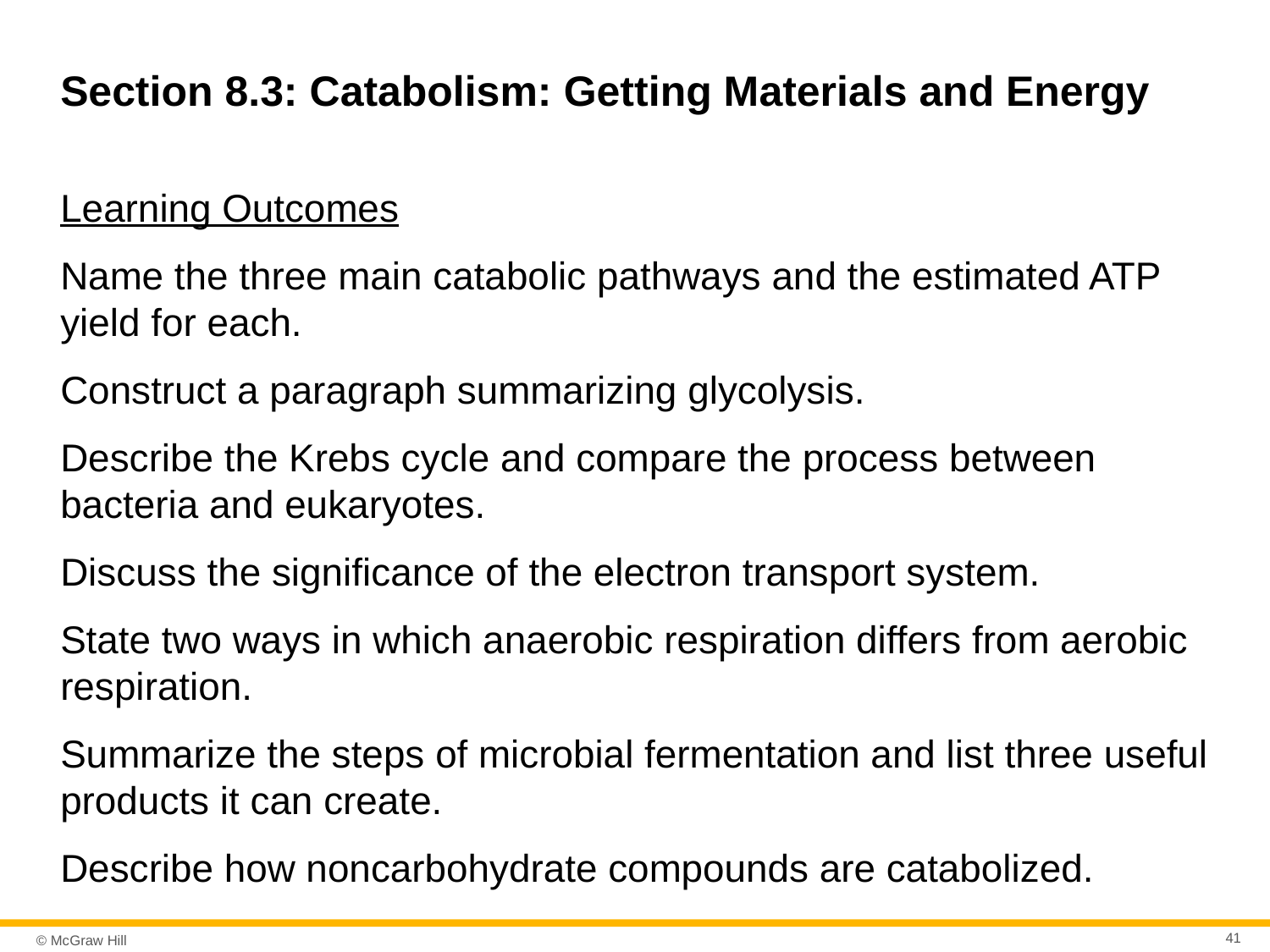

# Section 8.3: Catabolism: Getting Materials and Energy
Learning Outcomes
Name the three main catabolic pathways and the estimated ATP yield for each.
Construct a paragraph summarizing glycolysis.
Describe the Krebs cycle and compare the process between bacteria and eukaryotes.
Discuss the significance of the electron transport system.
State two ways in which anaerobic respiration differs from aerobic respiration.
Summarize the steps of microbial fermentation and list three useful products it can create.
Describe how noncarbohydrate compounds are catabolized.